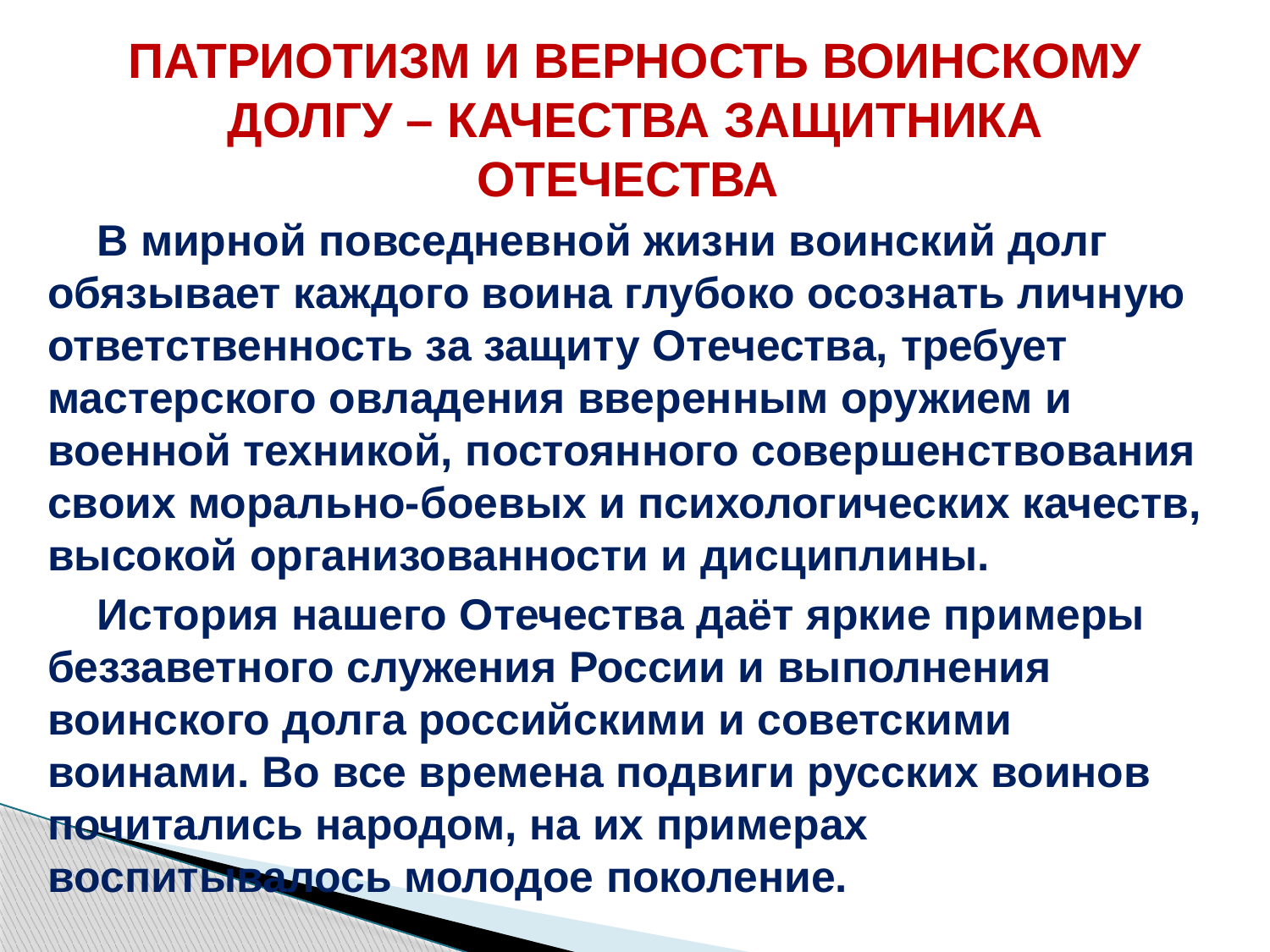

# ПАТРИОТИЗМ И ВЕРНОСТЬ ВОИНСКОМУ ДОЛГУ – КАЧЕСТВА ЗАЩИТНИКА ОТЕЧЕСТВА
В мирной повседневной жизни воинский долг обязывает каждого воина глубоко осознать личную ответственность за защиту Отечества, требует мастерского овладения вверенным оружием и военной техникой, постоянного совершенствования своих морально-боевых и психологических качеств, высокой организованности и дисциплины.
История нашего Отечества даёт яркие примеры беззаветного служения России и выполнения воинского долга российскими и советскими воинами. Во все времена подвиги русских воинов почитались народом, на их примерах воспитывалось молодое поколение.